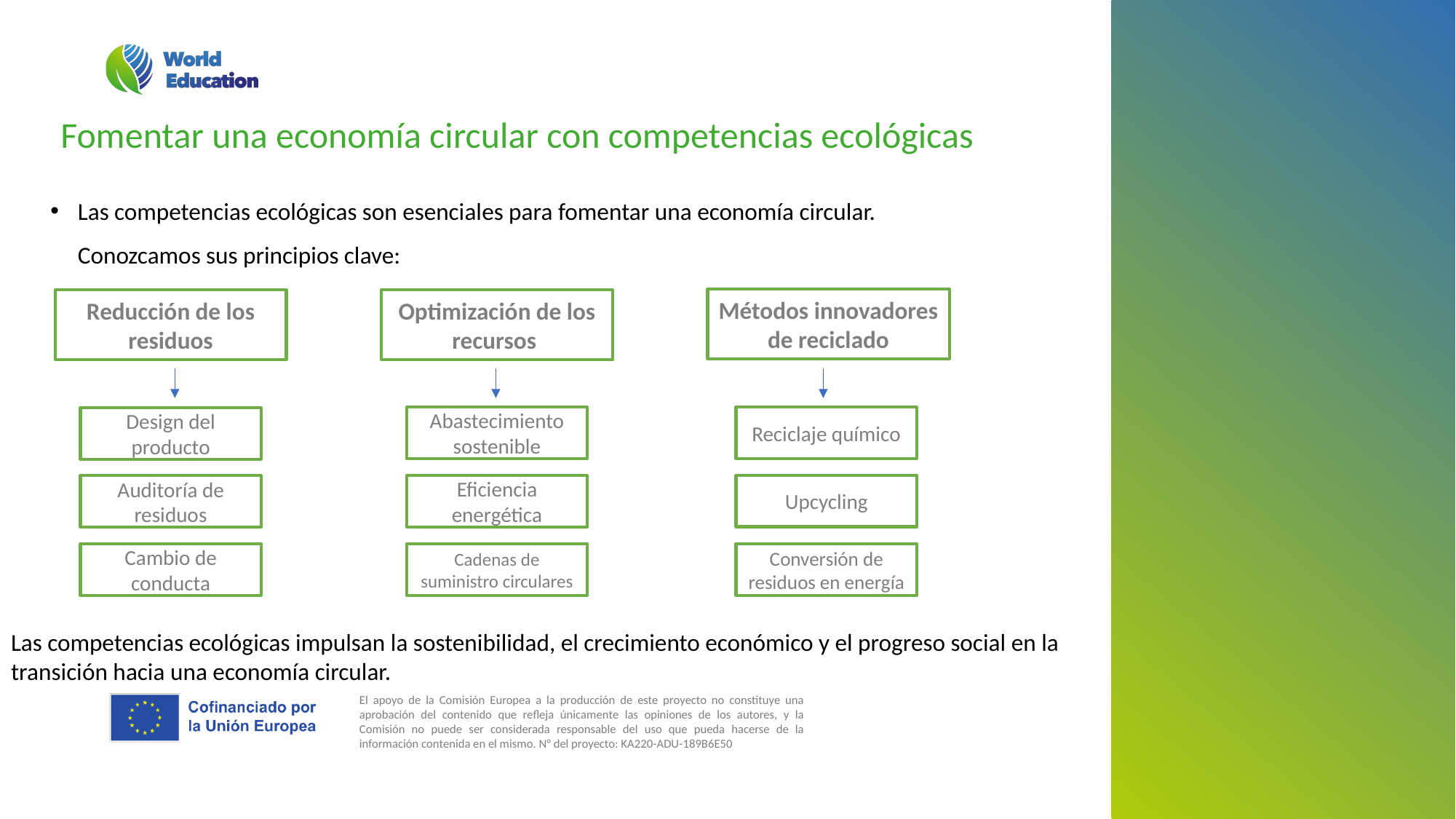

Fomentar una economía circular con competencias ecológicas
Las competencias ecológicas son esenciales para fomentar una economía circular. Conozcamos sus principios clave:
Métodos innovadores de reciclado
Optimización de los recursos
Reducción de los residuos
Abastecimiento sostenible
Reciclaje químico
Design del producto
Upcycling
Eficiencia energética
Auditoría de residuos
Cambio de conducta
Cadenas de suministro circulares
Conversión de residuos en energía
Las competencias ecológicas impulsan la sostenibilidad, el crecimiento económico y el progreso social en la transición hacia una economía circular.